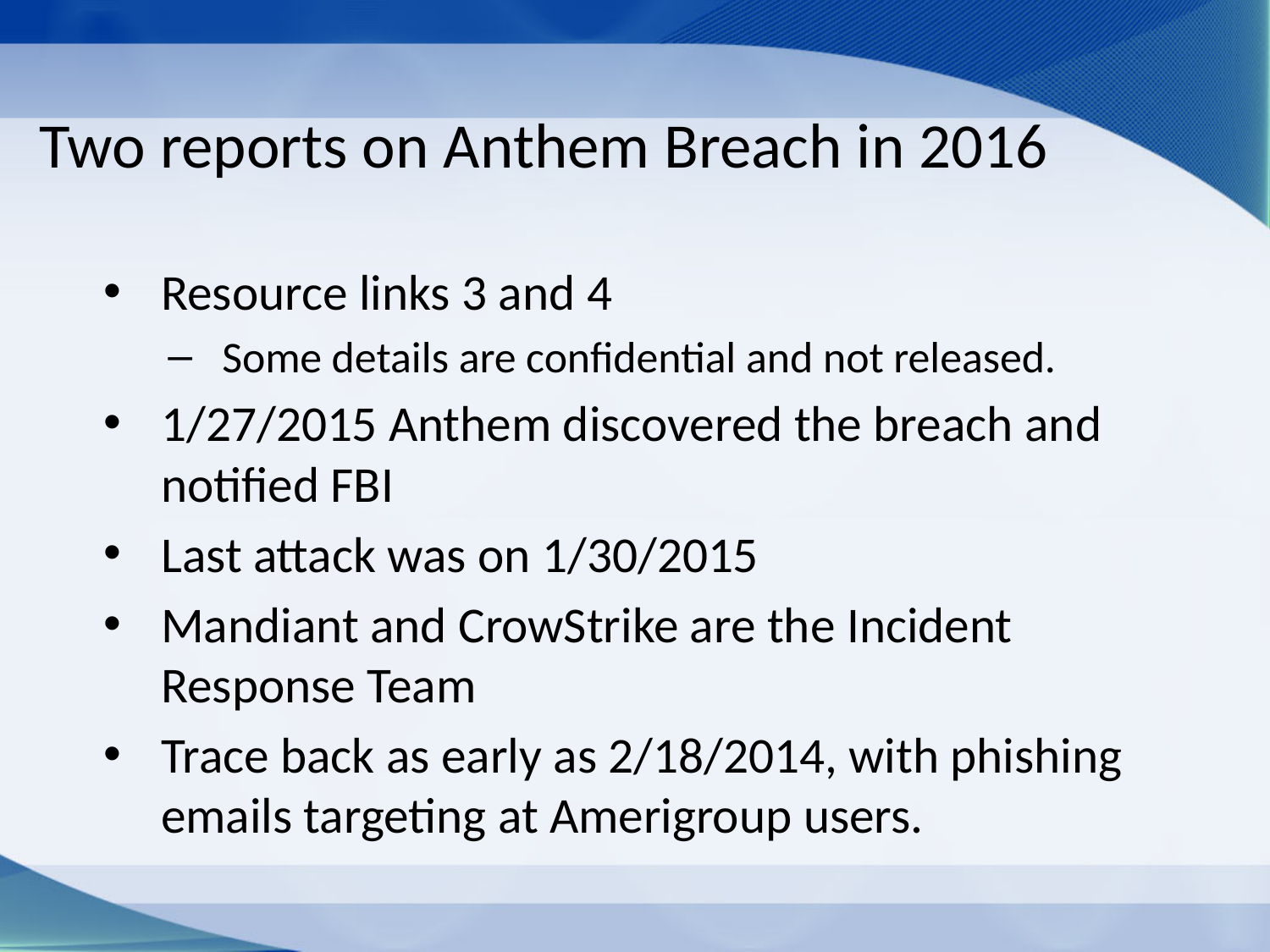

# Two reports on Anthem Breach in 2016
Resource links 3 and 4
Some details are confidential and not released.
1/27/2015 Anthem discovered the breach and notified FBI
Last attack was on 1/30/2015
Mandiant and CrowStrike are the Incident Response Team
Trace back as early as 2/18/2014, with phishing emails targeting at Amerigroup users.